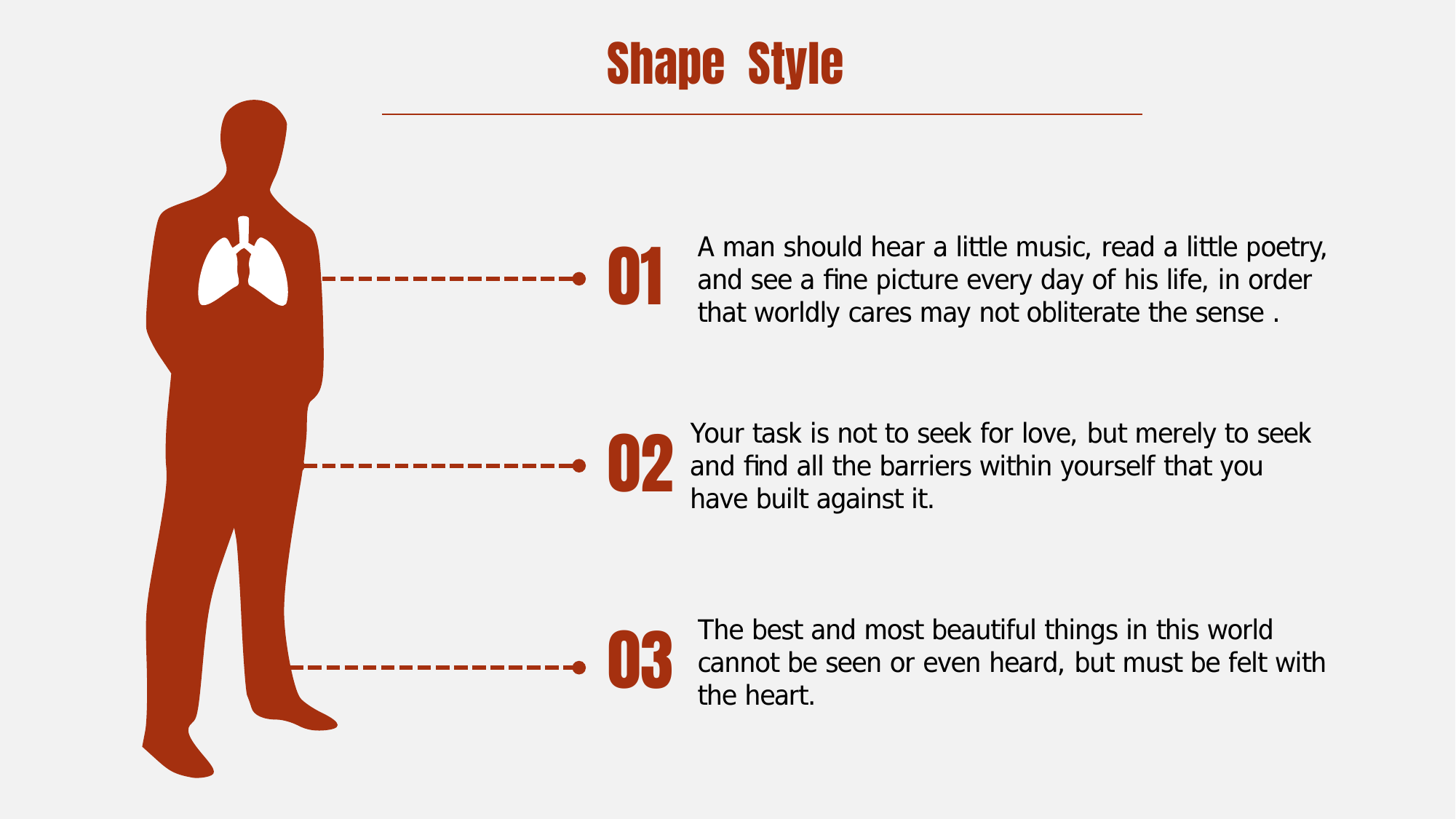

Shape  Style

A man should hear a little music, read a little poetry, and see a fine picture every day of his life, in order that worldly cares may not obliterate the sense .
01
Your task is not to seek for love, but merely to seek and find all the barriers within yourself that you have built against it.
02
The best and most beautiful things in this world cannot be seen or even heard, but must be felt with the heart.
03